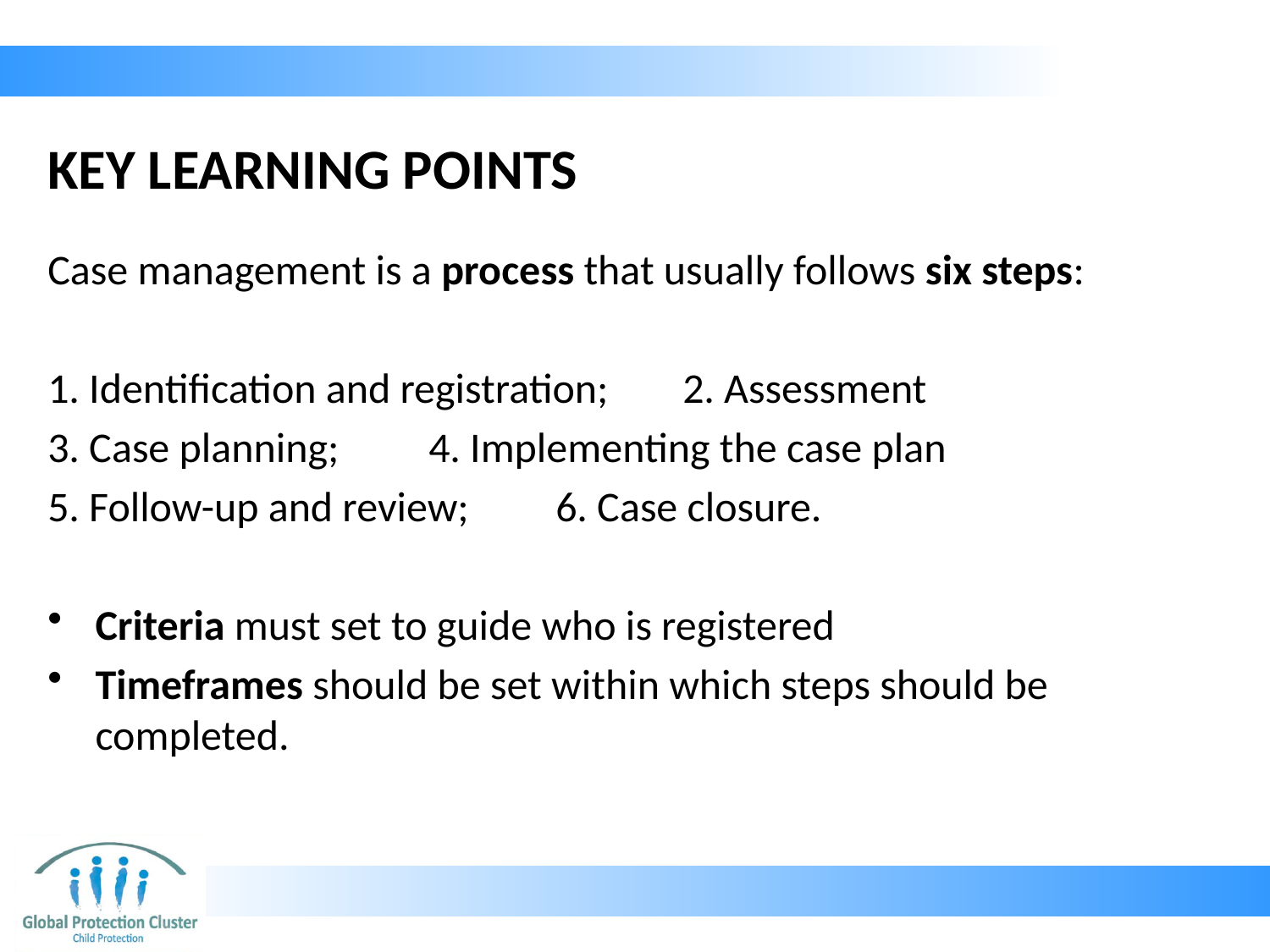

# KEY LEARNING POINTS
Case management is a process that usually follows six steps:

1. Identification and registration; 	2. Assessment
3. Case planning; 	4. Implementing the case plan
5. Follow-up and review; 	6. Case closure.

Criteria must set to guide who is registered
Timeframes should be set within which steps should be completed.